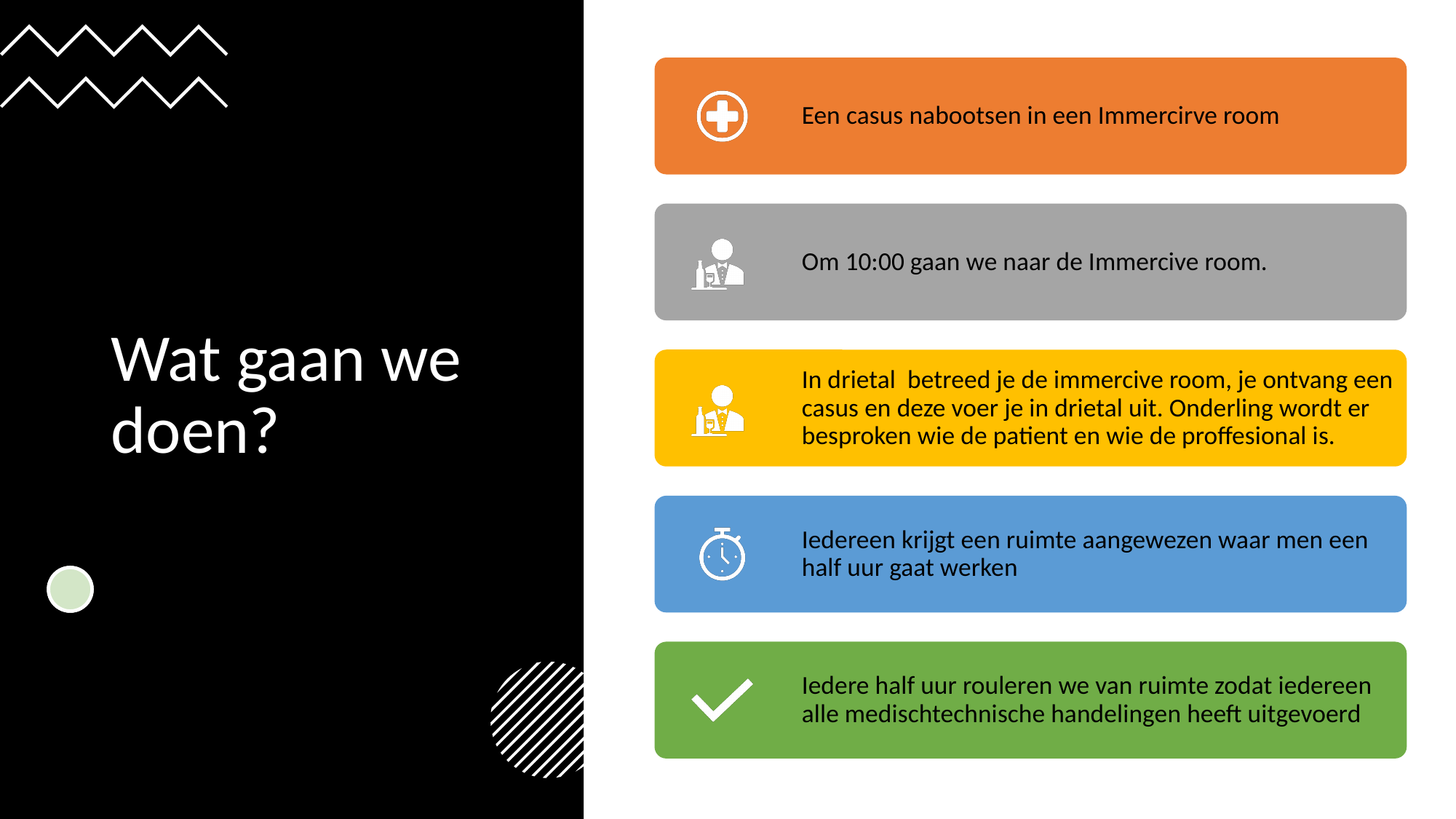

Een casus nabootsen in een Immercirve room
Om 10:00 gaan we naar de Immercive room.
In drietal  betreed je de immercive room, je ontvang een casus en deze voer je in drietal uit. Onderling wordt er besproken wie de patient en wie de proffesional is.
Iedereen krijgt een ruimte aangewezen waar men een half uur gaat werken
Iedere half uur rouleren we van ruimte zodat iedereen alle medischtechnische handelingen heeft uitgevoerd
# Wat gaan we doen?